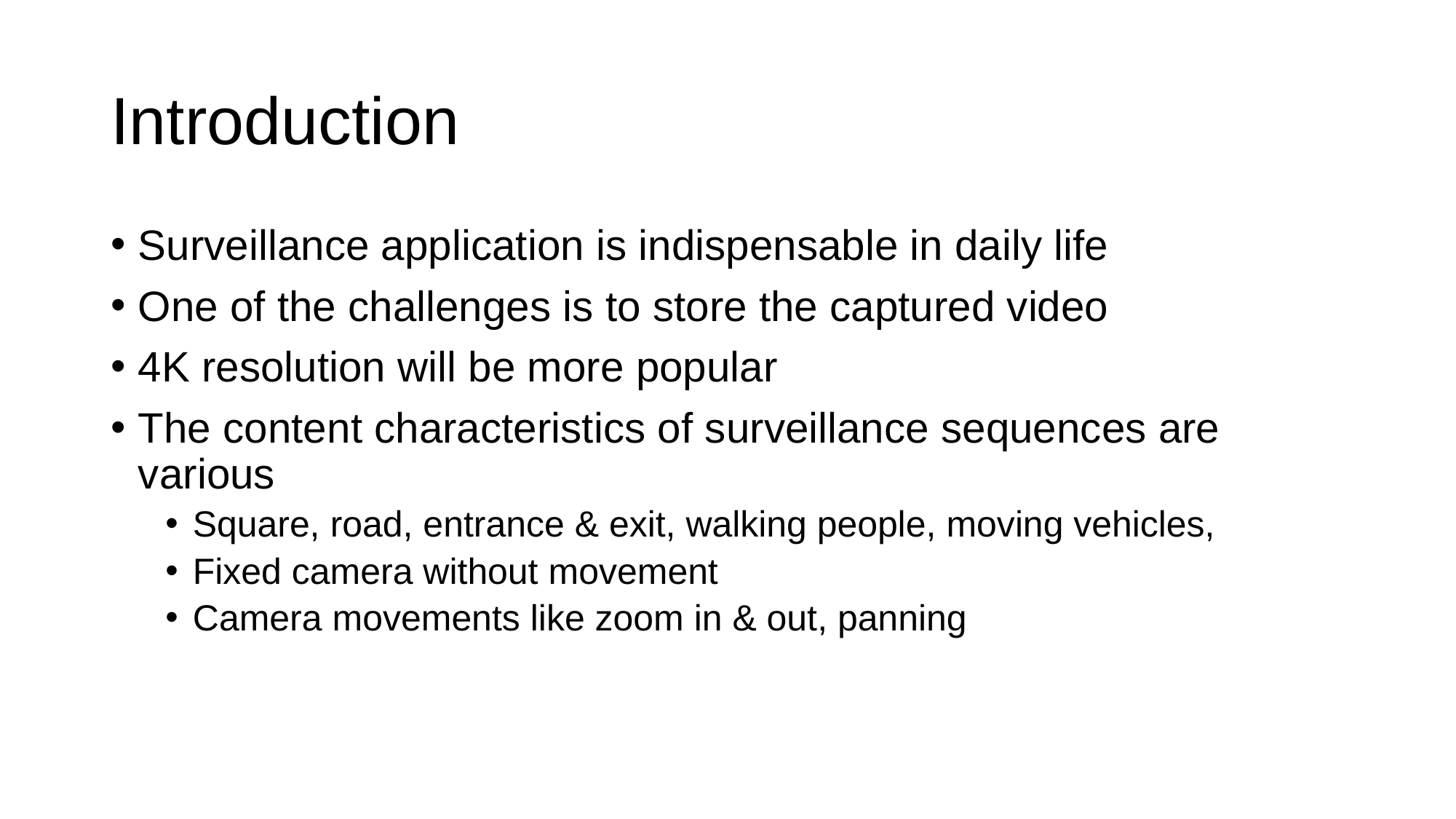

# Introduction
Surveillance application is indispensable in daily life
One of the challenges is to store the captured video
4K resolution will be more popular
The content characteristics of surveillance sequences are various
Square, road, entrance & exit, walking people, moving vehicles,
Fixed camera without movement
Camera movements like zoom in & out, panning